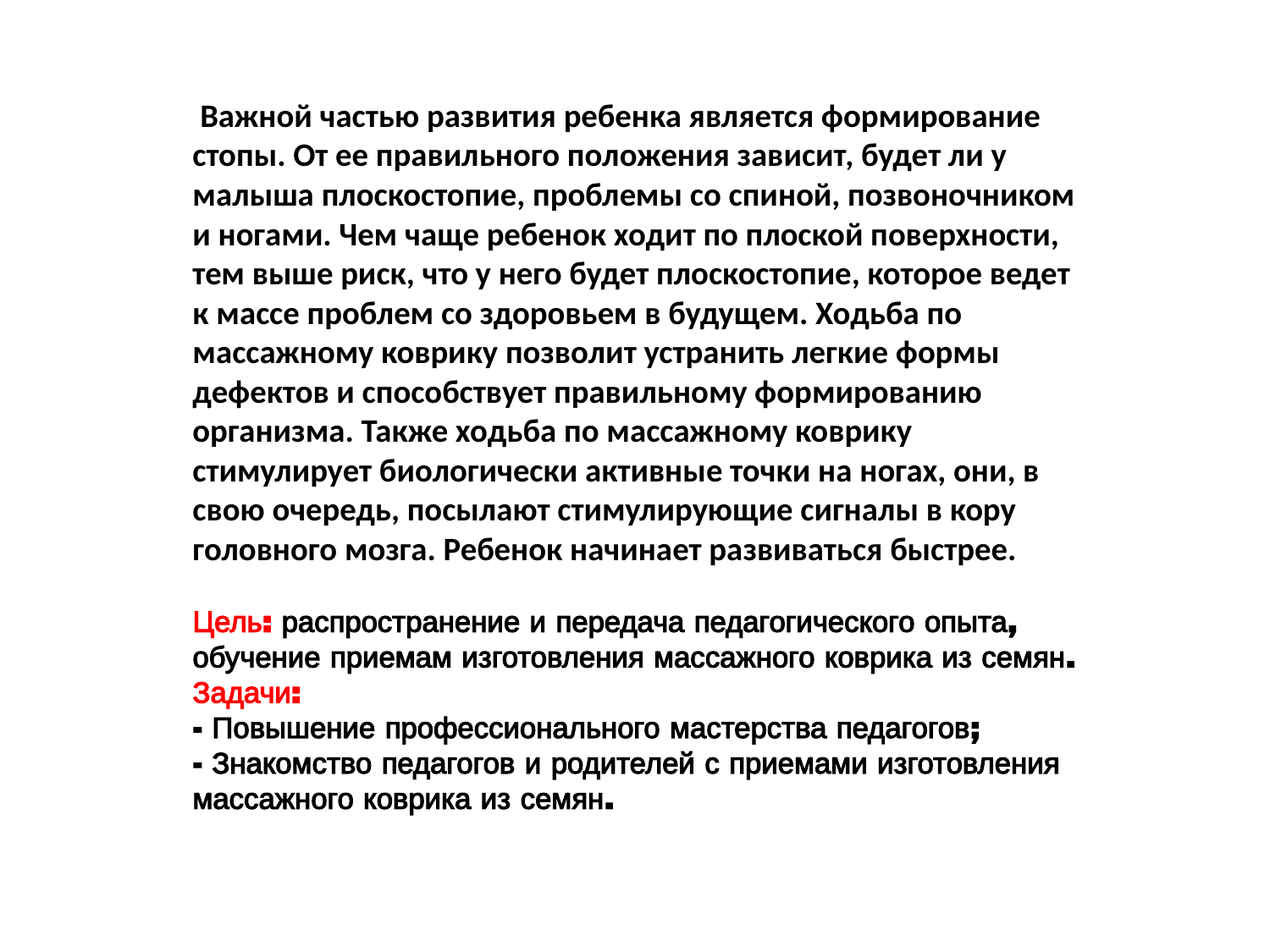

# Важной частью развития ребенка является формирование стопы. От ее правильного положения зависит, будет ли у малыша плоскостопие, проблемы со спиной, позвоночником и ногами. Чем чаще ребенок ходит по плоской поверхности, тем выше риск, что у него будет плоскостопие, которое ведет к массе проблем со здоровьем в будущем. Ходьба по массажному коврику позволит устранить легкие формы дефектов и способствует правильному формированию организма. Также ходьба по массажному коврику стимулирует биологически активные точки на ногах, они, в свою очередь, посылают стимулирующие сигналы в кору головного мозга. Ребенок начинает развиваться быстрее. Цель: распространение и передача педагогического опыта, обучение приемам изготовления массажного коврика из семян. Задачи: - Повышение профессионального мастерства педагогов; - Знакомство педагогов и родителей с приемами изготовления массажного коврика из семян.